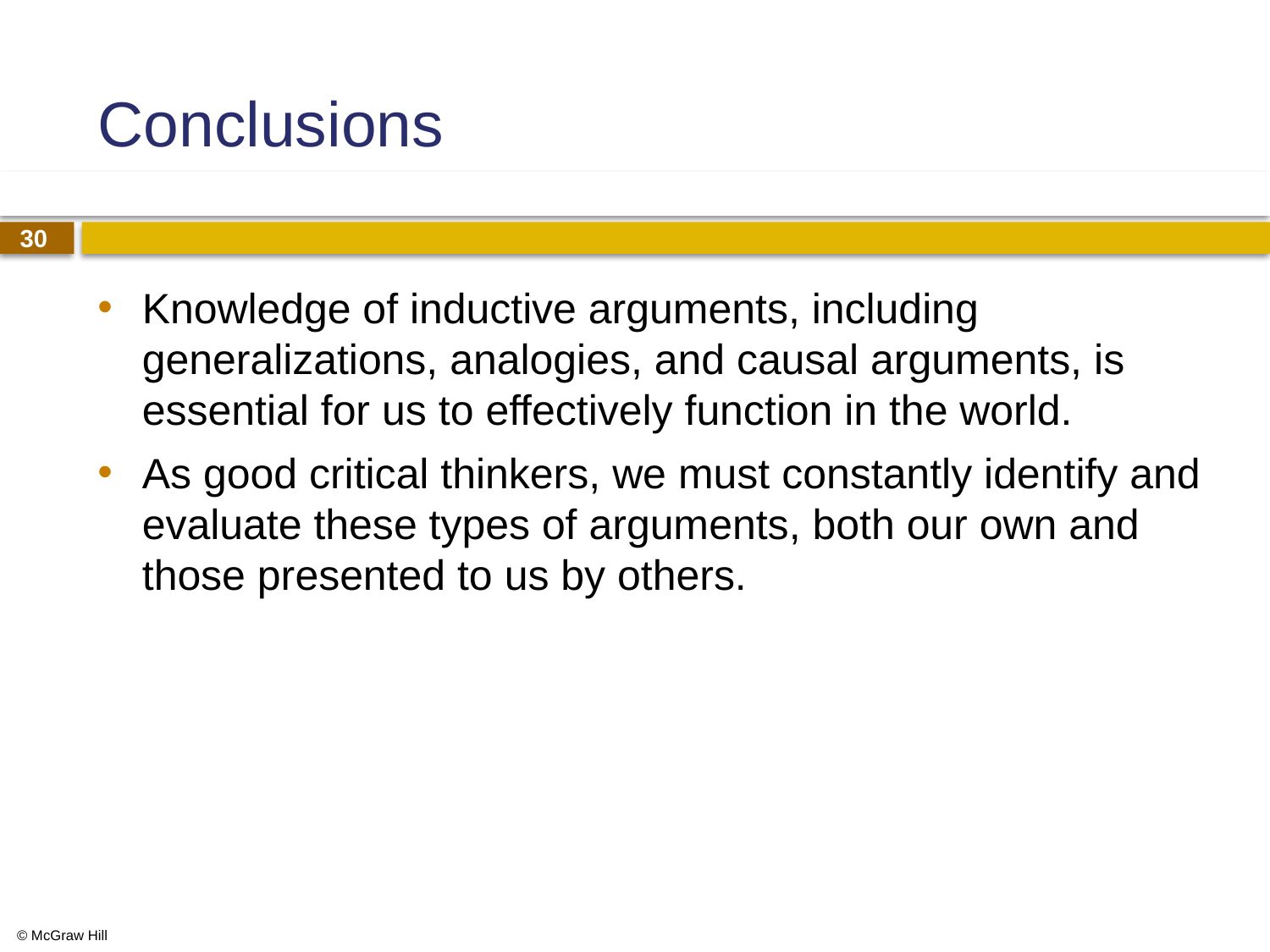

# Conclusions
Knowledge of inductive arguments, including generalizations, analogies, and causal arguments, is essential for us to effectively function in the world.
As good critical thinkers, we must constantly identify and evaluate these types of arguments, both our own and those presented to us by others.